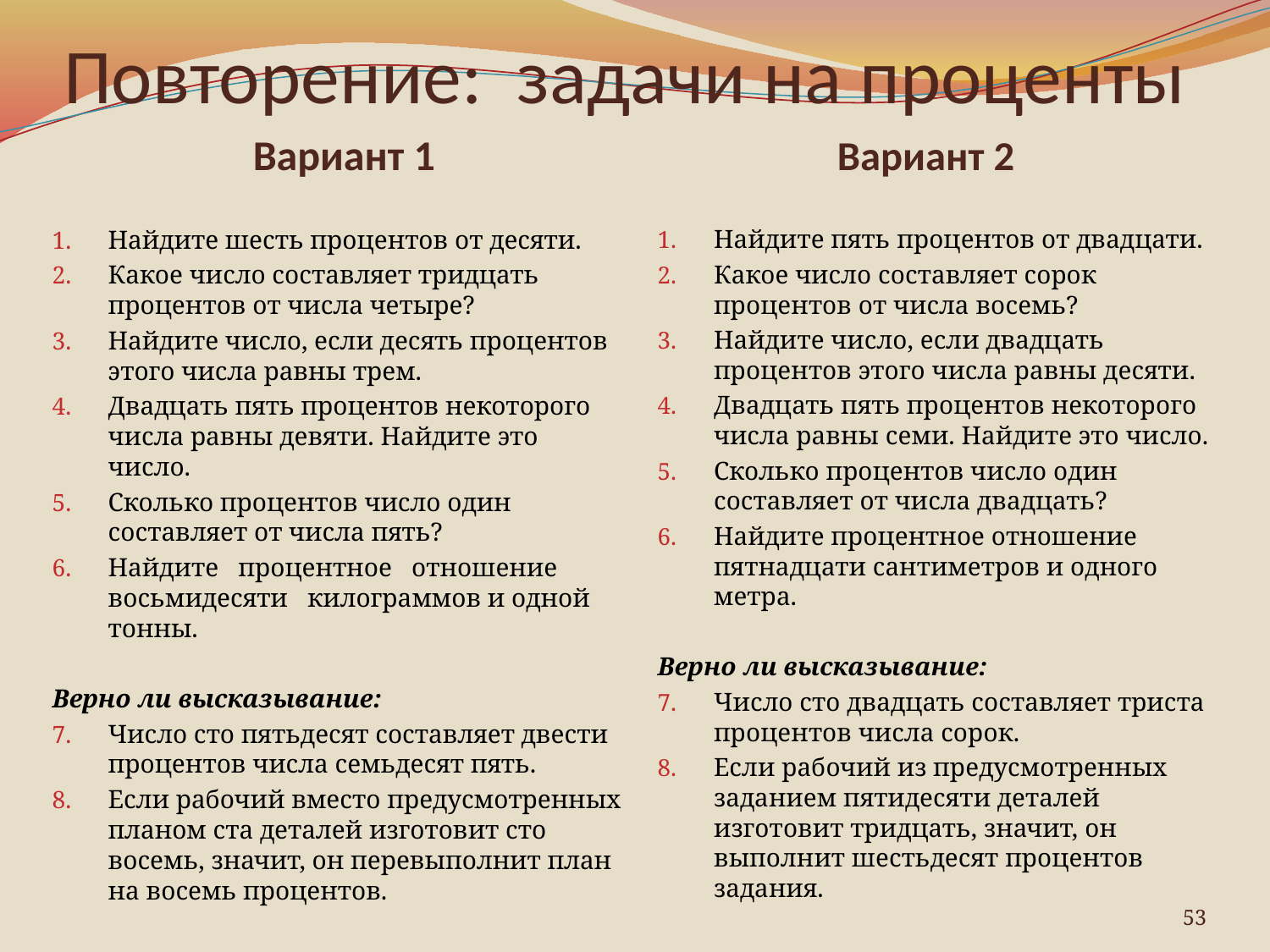

# Повторение:  задачи на проценты
Вариант 1
Вариант 2

Найдите шесть процентов от десяти.
Какое число составляет тридцать процентов от числа четыре?
Найдите число, если десять процентов этого числа равны трем.
Двадцать пять процентов некоторого числа равны девяти. Найдите это число.
Сколько процентов число один составляет от числа пять?
Найдите   процентное   отношение   восьмидесяти   килограммов и одной тонны.

Верно ли высказывание:
Число сто пятьдесят составляет двести процентов числа семьдесят пять.
Если рабочий вместо предусмотренных планом ста деталей изготовит сто восемь, значит, он перевыполнит план на восемь процентов.

Найдите пять процентов от двадцати.
Какое число составляет сорок процентов от числа восемь?
Найдите число, если двадцать процентов этого числа равны десяти.
Двадцать пять процентов некоторого числа равны семи. Найдите это число.
Сколько процентов число один составляет от числа двадцать?
Найдите процентное отношение пятнадцати сантиметров и одного метра.

Верно ли высказывание:
Число сто двадцать составляет триста процентов числа сорок.
Если рабочий из предусмотренных заданием пятидесяти деталей изготовит тридцать, значит, он выполнит шестьдесят процентов задания.

53